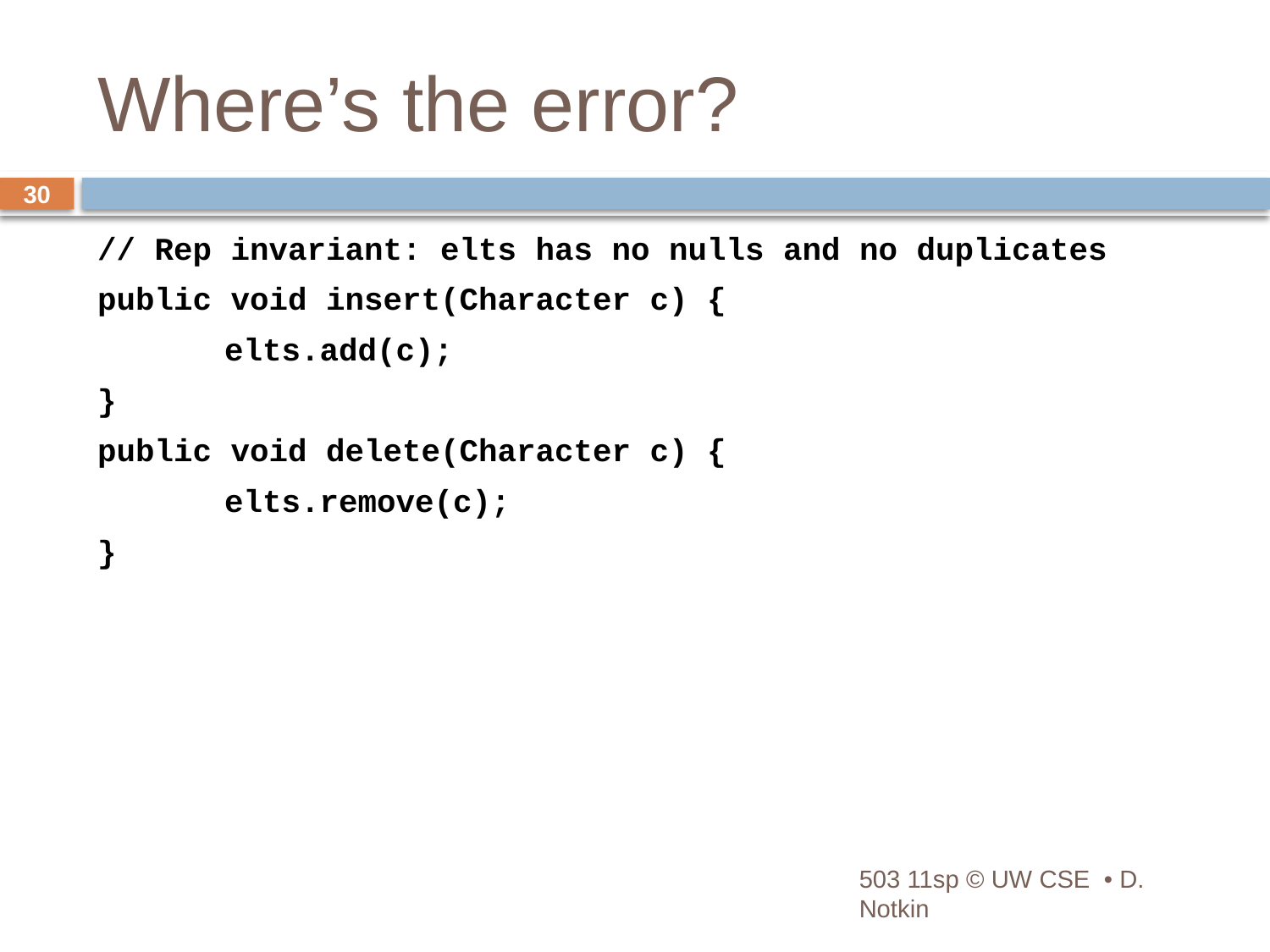

# Where’s the error?
30
// Rep invariant: elts has no nulls and no duplicates
public void insert(Character c) {
	elts.add(c);
}
public void delete(Character c) {
	elts.remove(c);
}
503 11sp © UW CSE  • D. Notkin